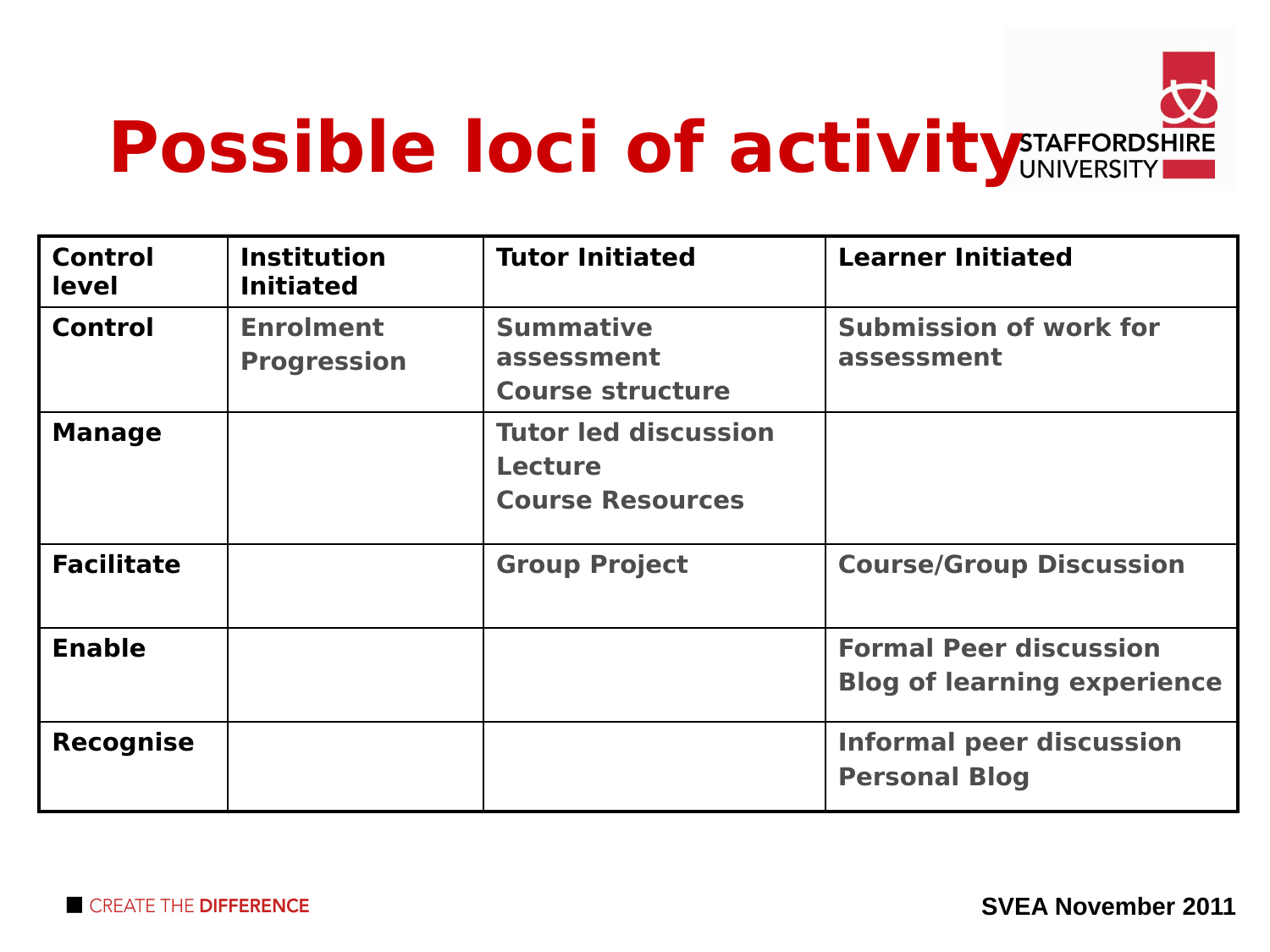

Possible loci of activity
| Control level | Institution Initiated | Tutor Initiated | Learner Initiated |
| --- | --- | --- | --- |
| Control | Enrolment Progression | Summative assessment Course structure | Submission of work for assessment |
| Manage |  | Tutor led discussion Lecture Course Resources |  |
| Facilitate |  | Group Project | Course/Group Discussion |
| Enable |  |  | Formal Peer discussion Blog of learning experience |
| Recognise |  |  | Informal peer discussion Personal Blog |

SVEA November 2011